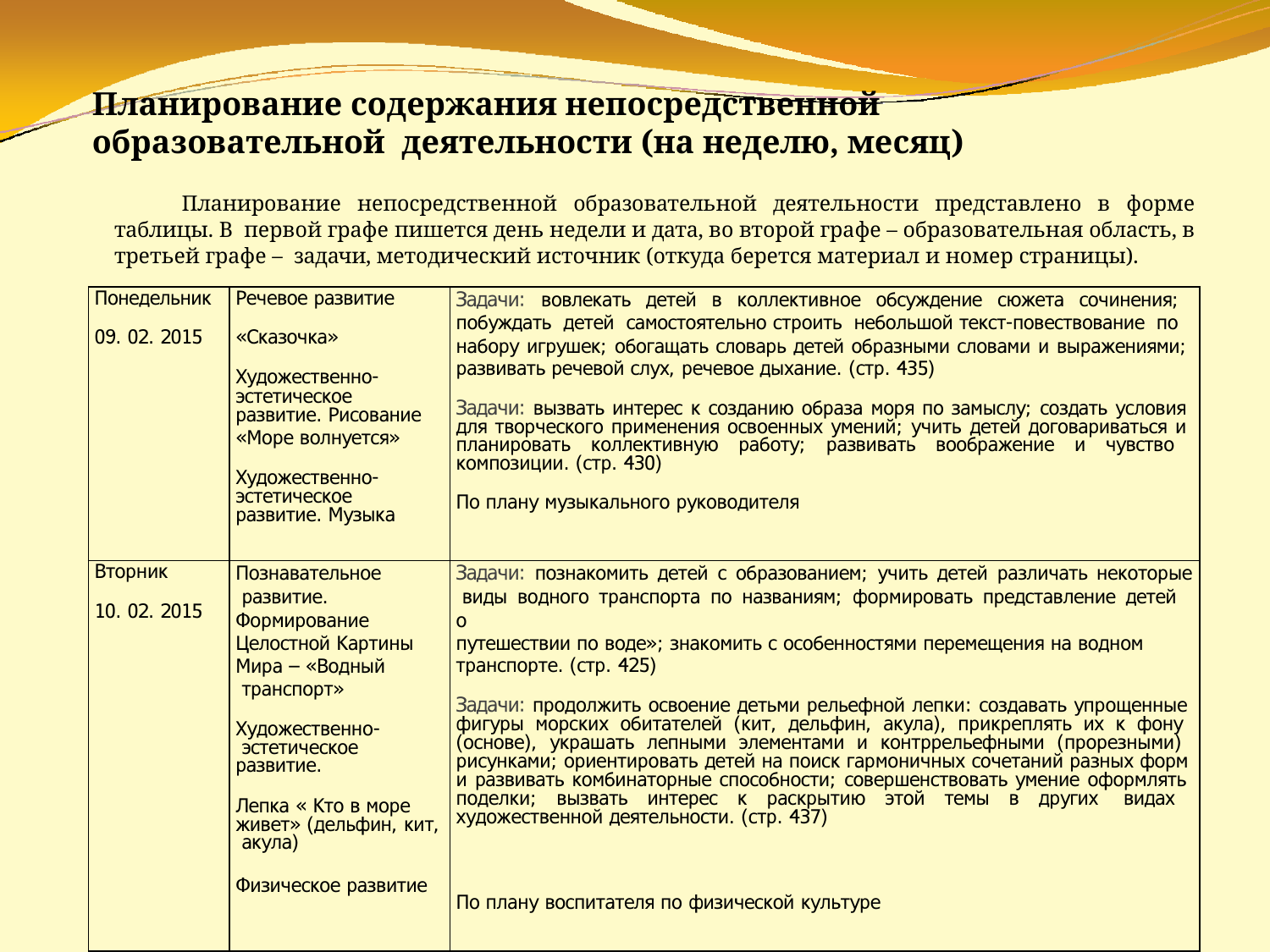

# Планирование содержания непосредственной образовательной  деятельности (на неделю, месяц)
Планирование непосредственной образовательной деятельности представлено в форме таблицы. В  первой графе пишется день недели и дата, во второй графе – образовательная область, в третьей графе –  задачи, методический источник (откуда берется материал и номер страницы).
| Понедельник 09. 02. 2015 | Речевое развитие «Сказочка» Художественно- эстетическое развитие. Рисование «Море волнуется» Художественно- эстетическое развитие. Музыка | Задачи: вовлекать детей в коллективное обсуждение сюжета сочинения; побуждать детей самостоятельно строить небольшой текст-повествование по набору игрушек; обогащать словарь детей образными словами и выражениями; развивать речевой слух, речевое дыхание. (стр. 435) Задачи: вызвать интерес к созданию образа моря по замыслу; создать условия для творческого применения освоенных умений; учить детей договариваться и планировать коллективную работу; развивать воображение и чувство композиции. (стр. 430) По плану музыкального руководителя |
| --- | --- | --- |
| Вторник 10. 02. 2015 | Познавательное развитие. Формирование Целостной Картины Мира – «Водный транспорт» Художественно- эстетическое развитие. Лепка « Кто в море живет» (дельфин, кит, акула) Физическое развитие | Задачи: познакомить детей с образованием; учить детей различать некоторые виды водного транспорта по названиям; формировать представление детей о путешествии по воде»; знакомить с особенностями перемещения на водном транспорте. (стр. 425) Задачи: продолжить освоение детьми рельефной лепки: создавать упрощенные фигуры морских обитателей (кит, дельфин, акула), прикреплять их к фону (основе), украшать лепными элементами и контррельефными (прорезными) рисунками; ориентировать детей на поиск гармоничных сочетаний разных форм и развивать комбинаторные способности; совершенствовать умение оформлять поделки; вызвать интерес к раскрытию этой темы в других видах художественной деятельности. (стр. 437) По плану воспитателя по физической культуре |